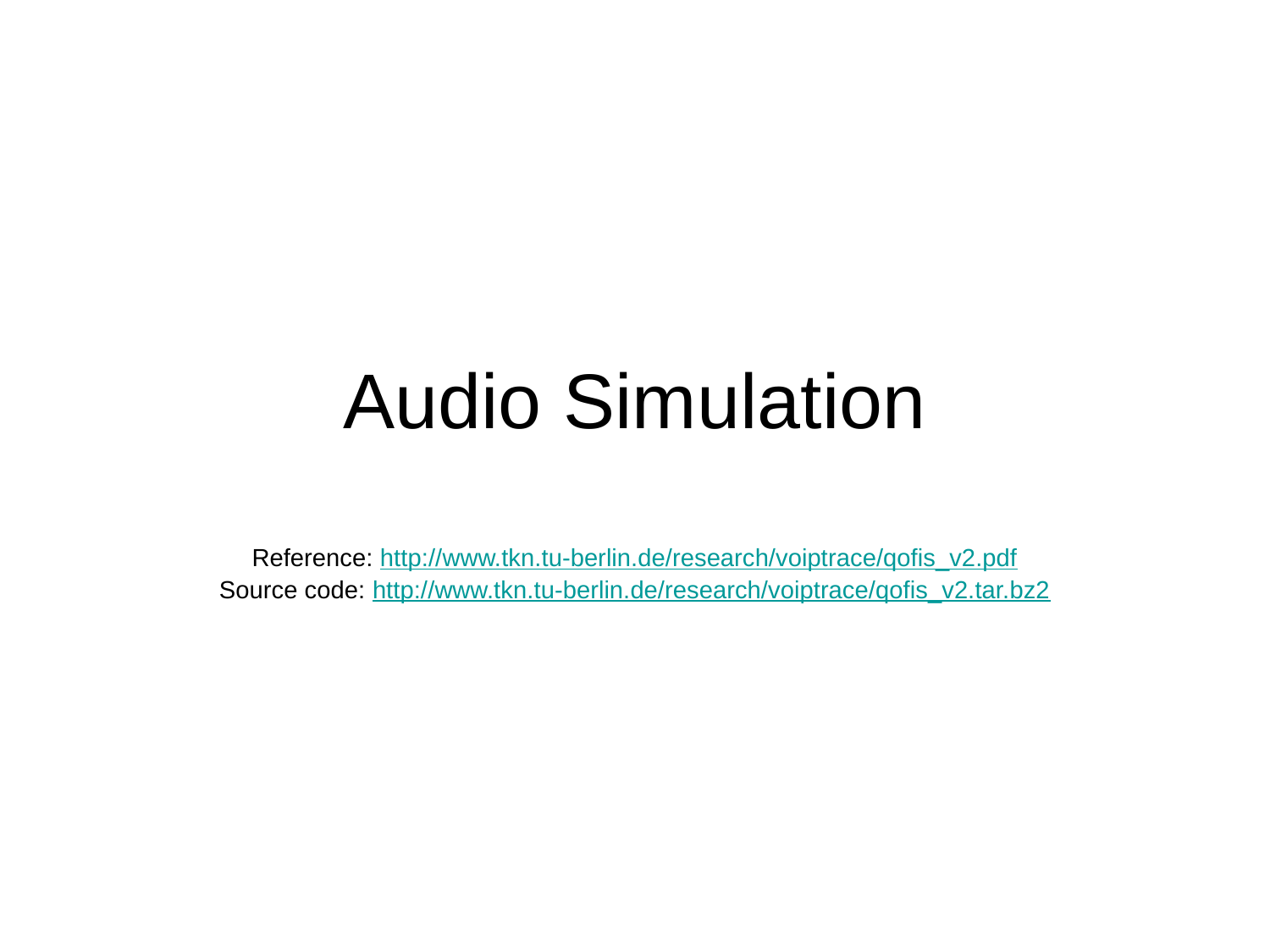

# Audio Simulation
Reference: http://www.tkn.tu-berlin.de/research/voiptrace/qofis_v2.pdf
Source code: http://www.tkn.tu-berlin.de/research/voiptrace/qofis_v2.tar.bz2